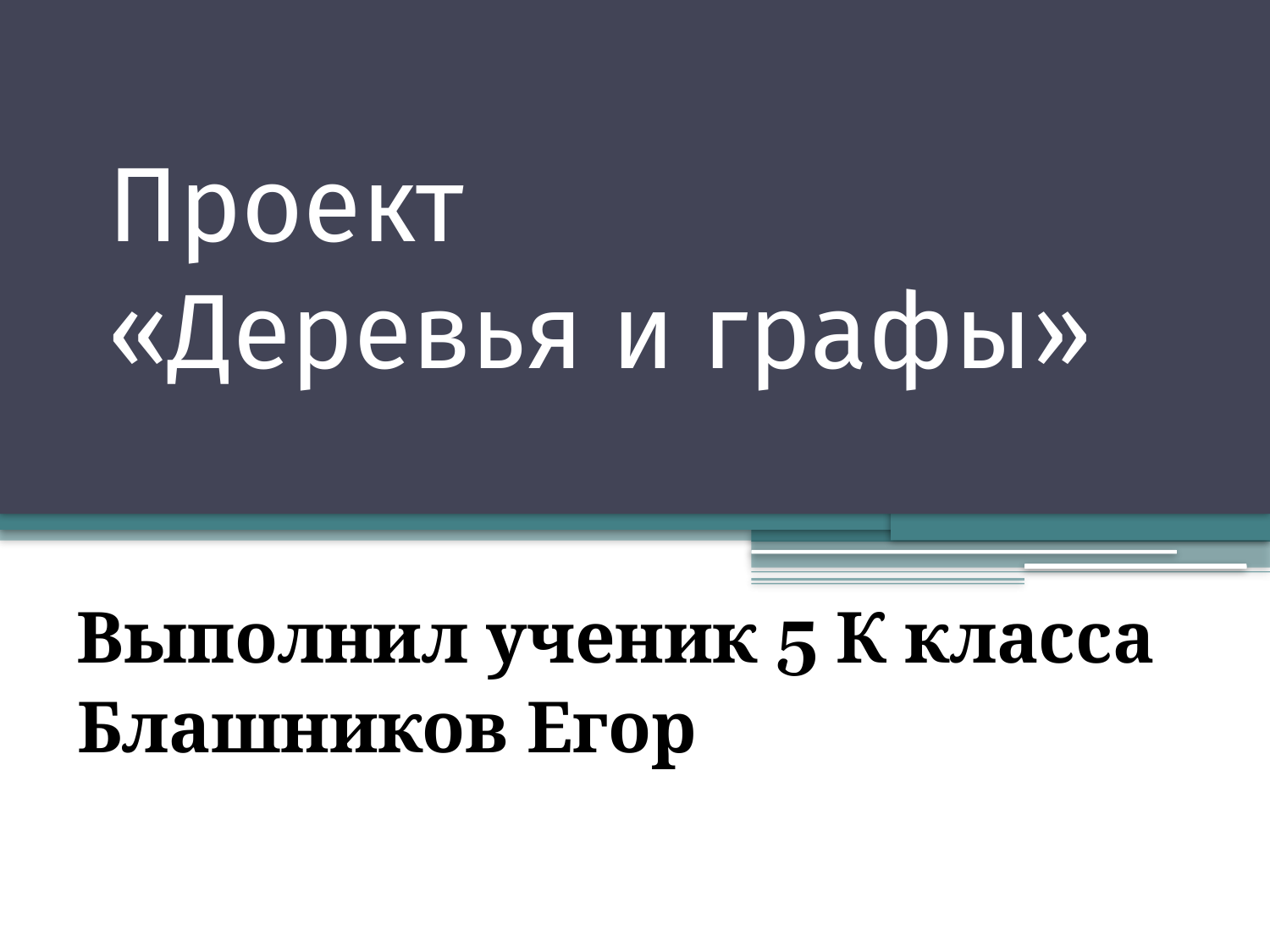

# Проект «Деревья и графы»
Выполнил ученик 5 К класса
Блашников Егор